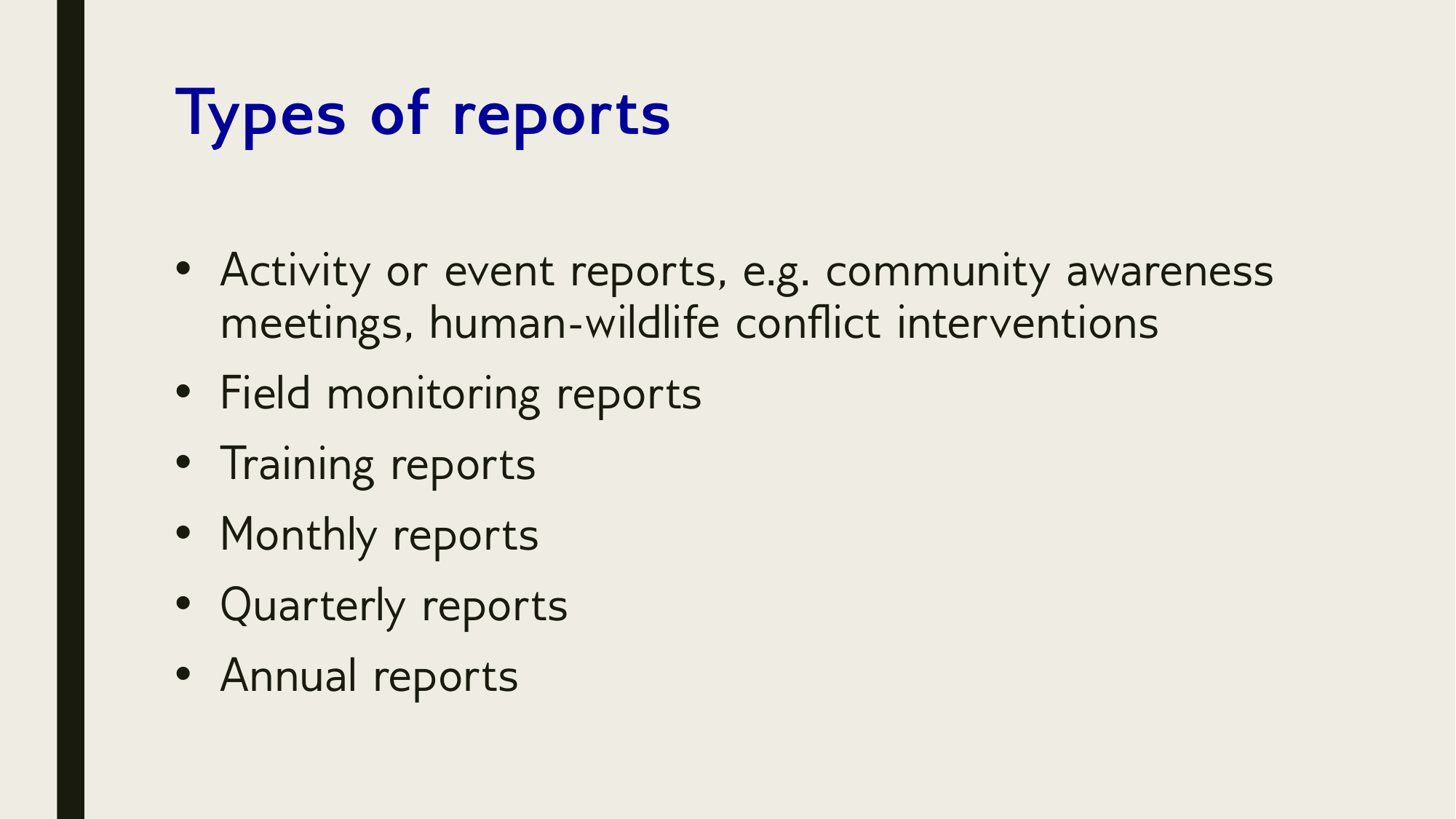

Types of reports
Activity or event reports, e.g. community awareness meetings, human-wildlife conflict interventions
Field monitoring reports
Training reports
Monthly reports
Quarterly reports
Annual reports